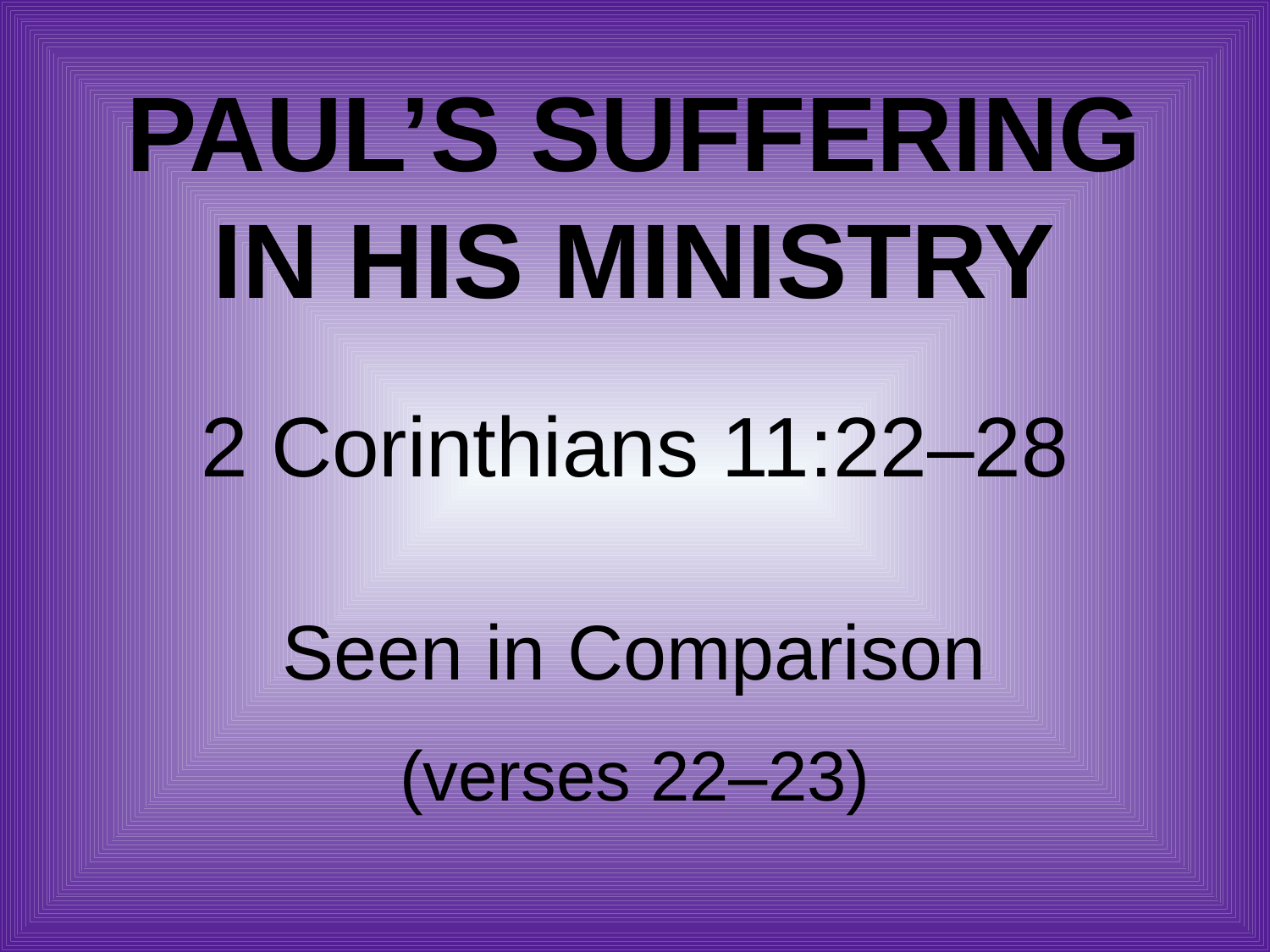

# Paul’s Suffering in His Ministry
2 Corinthians 11:22–28

Seen in Comparison
(verses 22–23)